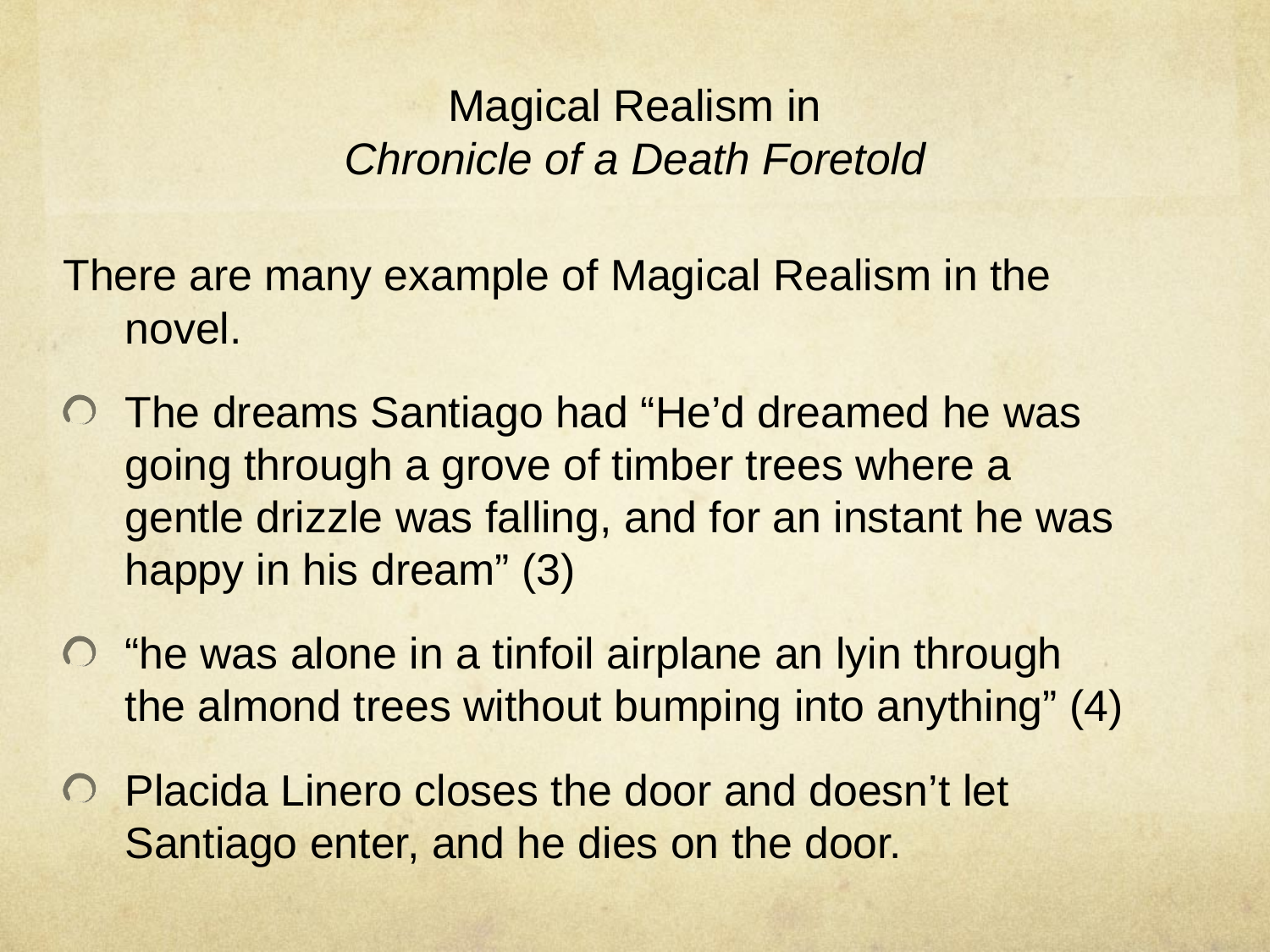

# Magical Realism in Chronicle of a Death Foretold
There are many example of Magical Realism in the novel.
The dreams Santiago had “He’d dreamed he was going through a grove of timber trees where a gentle drizzle was falling, and for an instant he was happy in his dream” (3)
“he was alone in a tinfoil airplane an lyin through the almond trees without bumping into anything” (4)
Placida Linero closes the door and doesn’t let Santiago enter, and he dies on the door.